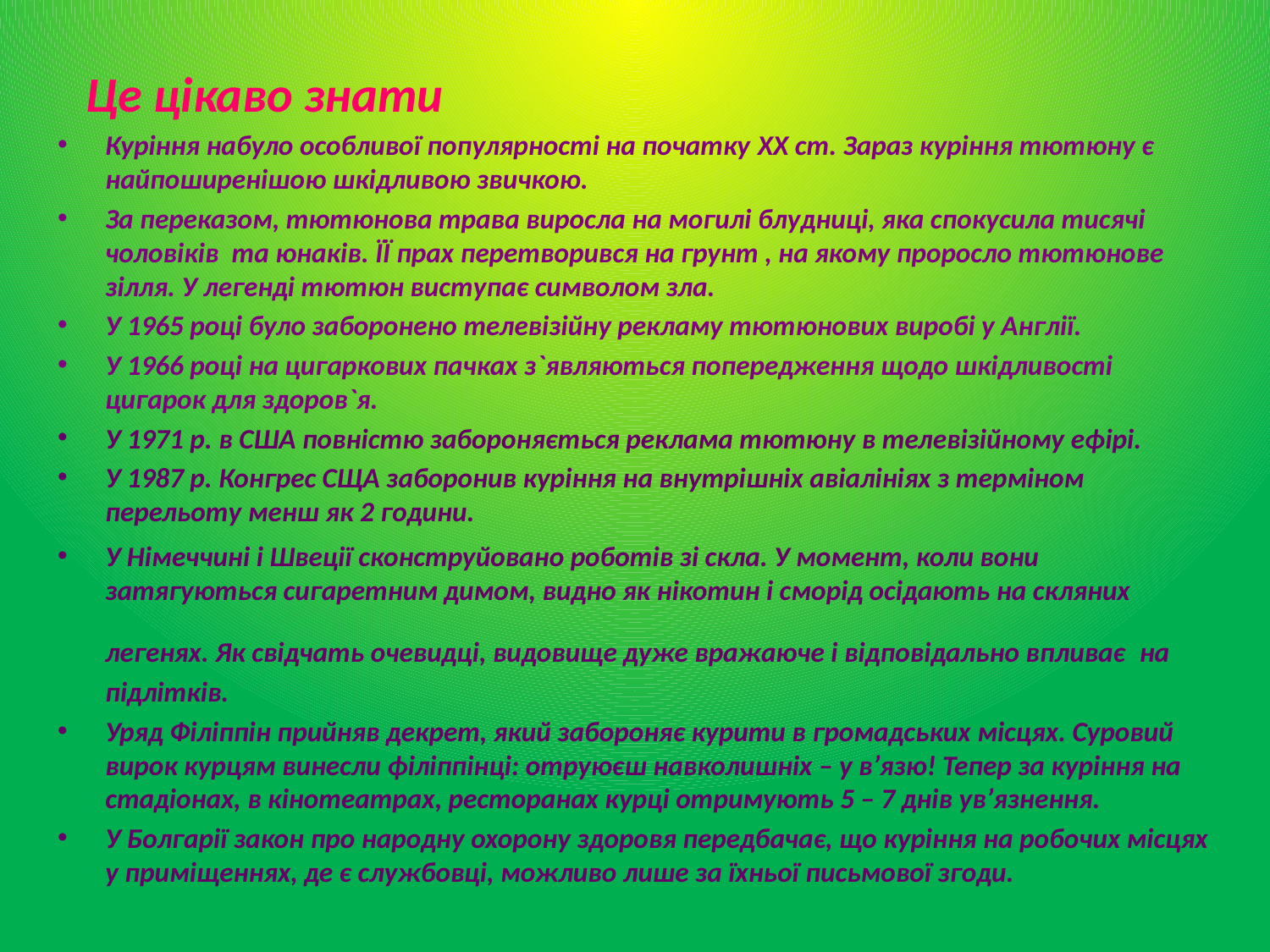

Це цікаво знати
Куріння набуло особливої популярності на початку XX ст. Зараз куріння тютюну є найпоширенішою шкідливою звичкою.
За переказом, тютюнова трава виросла на могилі блудниці, яка спокусила тисячі чоловіків  та юнаків. ЇЇ прах перетворився на грунт , на якому проросло тютюнове зілля. У легенді тютюн виступає символом зла.
У 1965 році було заборонено телевізійну рекламу тютюнових виробі у Англії.
У 1966 році на цигаркових пачках з`являються попередження щодо шкідливості цигарок для здоров`я.
У 1971 р. в США повністю забороняється реклама тютюну в телевізійному ефірі.
У 1987 р. Конгрес СЩА заборонив куріння на внутрішніх авіалініях з терміном перельоту менш як 2 години.
У Німеччині і Швеції сконструйовано роботів зі скла. У момент, коли вони затягуються сигаретним димом, видно як нікотин і сморід осідають на скляних легенях. Як свідчать очевидці, видовище дуже вражаюче і відповідально впливає на підлітків.
Уряд Філіппін прийняв декрет, який забороняє курити в громадських місцях. Суровий вирок курцям винесли філіппінці: отруюєш навколишніх – у в’язю! Тепер за куріння на стадіонах, в кінотеатрах, ресторанах курці отримують 5 – 7 днів ув’язнення.
У Болгарії закон про народну охорону здоровя передбачає, що куріння на робочих місцях у приміщеннях, де є службовці, можливо лише за їхньої письмової згоди.